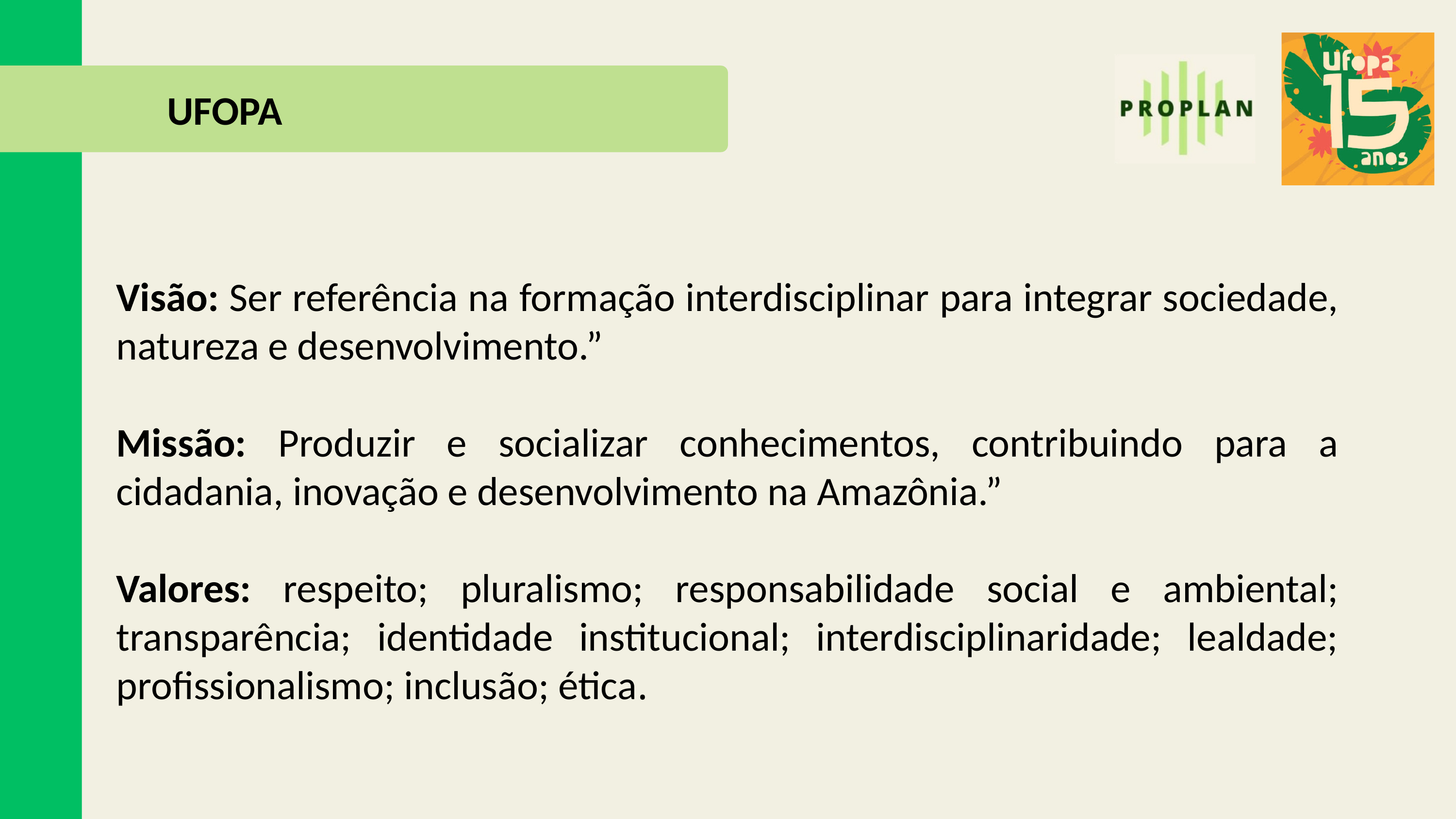

UFOPA
Visão: Ser referência na formação interdisciplinar para integrar sociedade, natureza e desenvolvimento.”

Missão: Produzir e socializar conhecimentos, contribuindo para a cidadania, inovação e desenvolvimento na Amazônia.”

Valores: respeito; pluralismo; responsabilidade social e ambiental; transparência; identidade institucional; interdisciplinaridade; lealdade; profissionalismo; inclusão; ética.